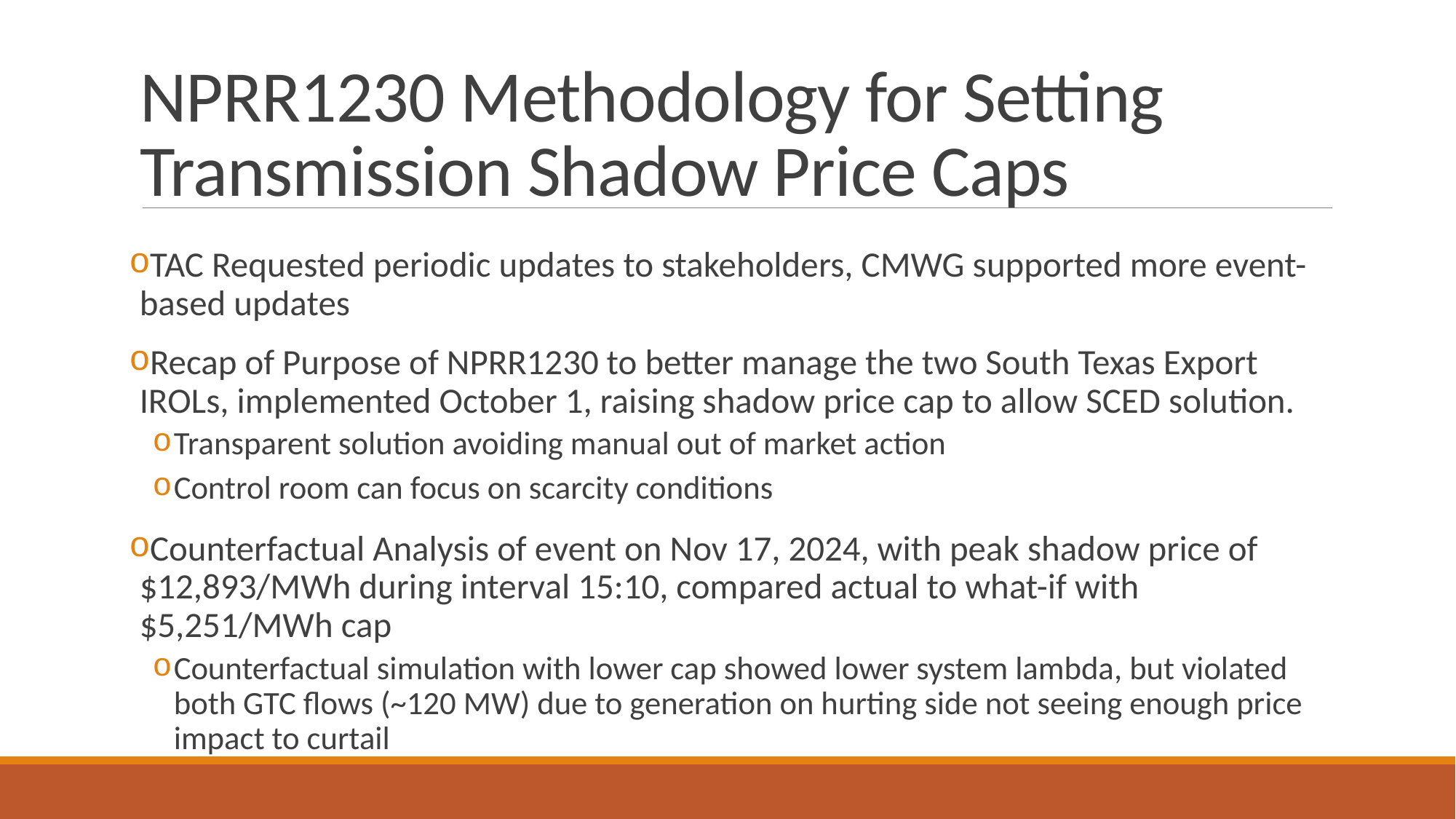

# NPRR1230 Methodology for Setting Transmission Shadow Price Caps
TAC Requested periodic updates to stakeholders, CMWG supported more event-based updates
Recap of Purpose of NPRR1230 to better manage the two South Texas Export IROLs, implemented October 1, raising shadow price cap to allow SCED solution.
Transparent solution avoiding manual out of market action
Control room can focus on scarcity conditions
Counterfactual Analysis of event on Nov 17, 2024, with peak shadow price of $12,893/MWh during interval 15:10, compared actual to what-if with $5,251/MWh cap
Counterfactual simulation with lower cap showed lower system lambda, but violated both GTC flows (~120 MW) due to generation on hurting side not seeing enough price impact to curtail